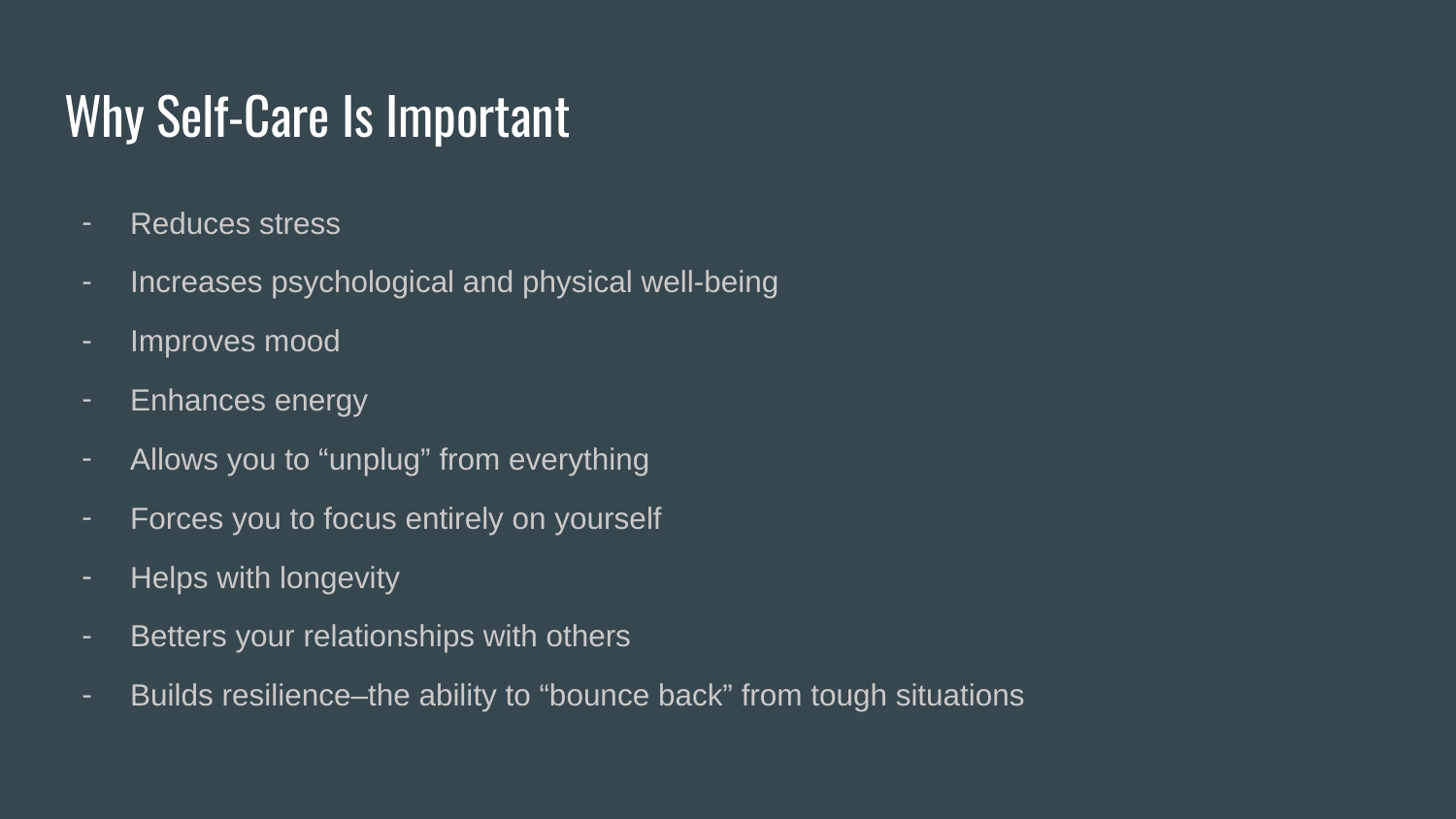

# Why Self-Care Is Important
Reduces stress
Increases psychological and physical well-being
Improves mood
Enhances energy
Allows you to “unplug” from everything
Forces you to focus entirely on yourself
Helps with longevity
Betters your relationships with others
Builds resilience–the ability to “bounce back” from tough situations